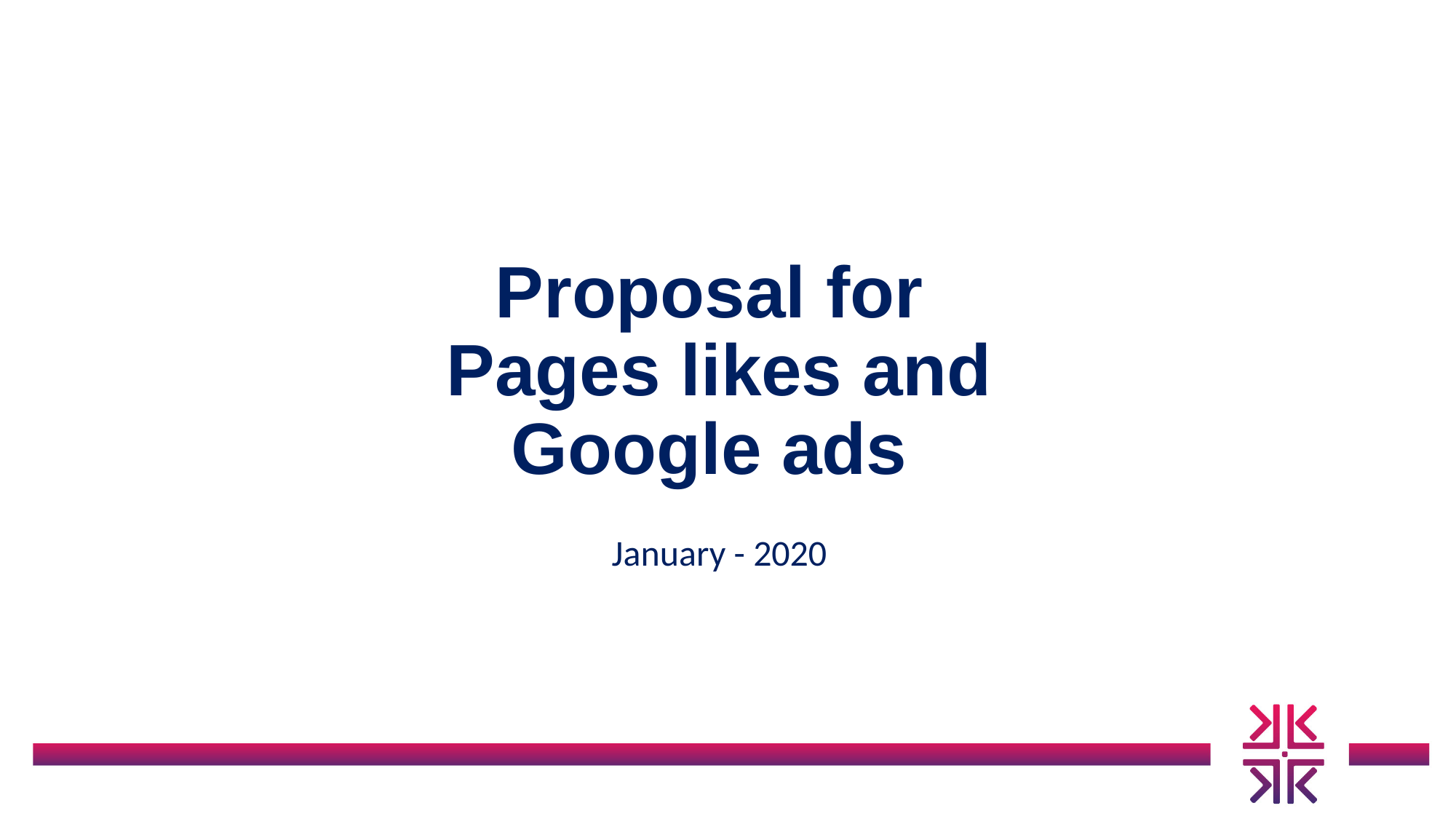

# Proposal for Pages likes and Google ads
January - 2020